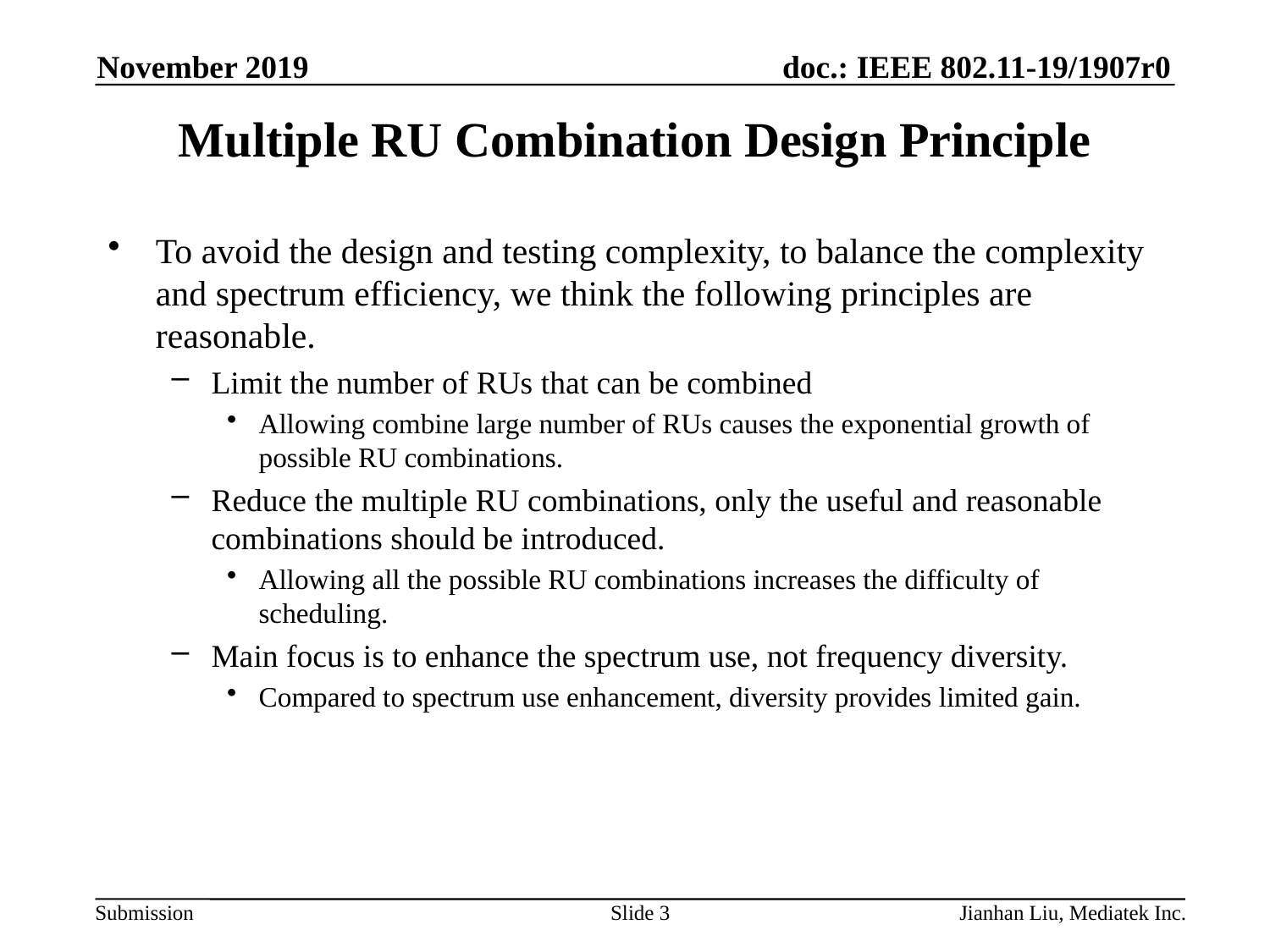

November 2019
# Multiple RU Combination Design Principle
To avoid the design and testing complexity, to balance the complexity and spectrum efficiency, we think the following principles are reasonable.
Limit the number of RUs that can be combined
Allowing combine large number of RUs causes the exponential growth of possible RU combinations.
Reduce the multiple RU combinations, only the useful and reasonable  combinations should be introduced.
Allowing all the possible RU combinations increases the difficulty of scheduling.
Main focus is to enhance the spectrum use, not frequency diversity.
Compared to spectrum use enhancement, diversity provides limited gain.

Slide 3
Jianhan Liu, Mediatek Inc.